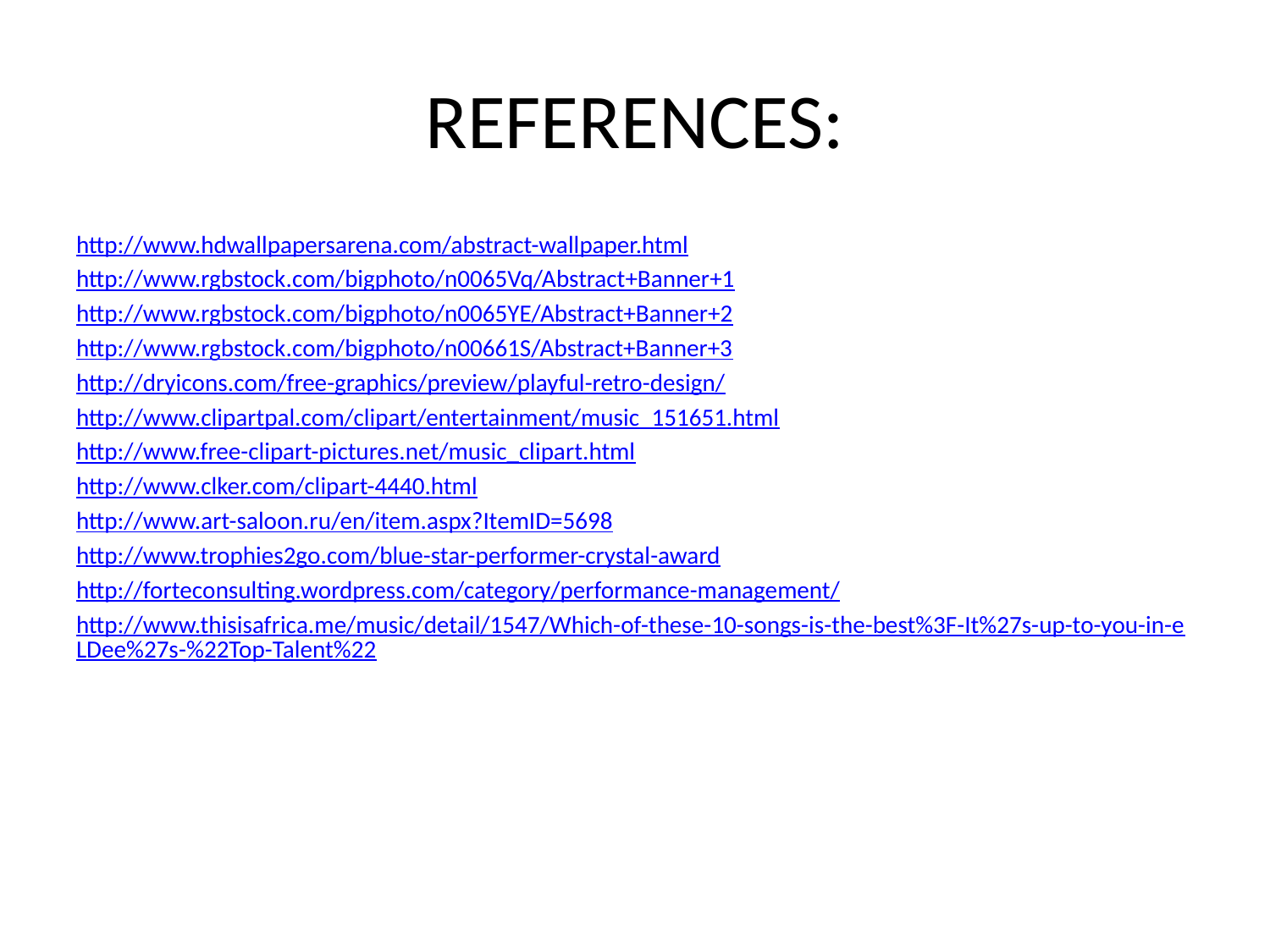

# REFERENCES:
http://www.hdwallpapersarena.com/abstract-wallpaper.html
http://www.rgbstock.com/bigphoto/n0065Vq/Abstract+Banner+1
http://www.rgbstock.com/bigphoto/n0065YE/Abstract+Banner+2
http://www.rgbstock.com/bigphoto/n00661S/Abstract+Banner+3
http://dryicons.com/free-graphics/preview/playful-retro-design/
http://www.clipartpal.com/clipart/entertainment/music_151651.html
http://www.free-clipart-pictures.net/music_clipart.html
http://www.clker.com/clipart-4440.html
http://www.art-saloon.ru/en/item.aspx?ItemID=5698
http://www.trophies2go.com/blue-star-performer-crystal-award
http://forteconsulting.wordpress.com/category/performance-management/
http://www.thisisafrica.me/music/detail/1547/Which-of-these-10-songs-is-the-best%3F-It%27s-up-to-you-in-eLDee%27s-%22Top-Talent%22